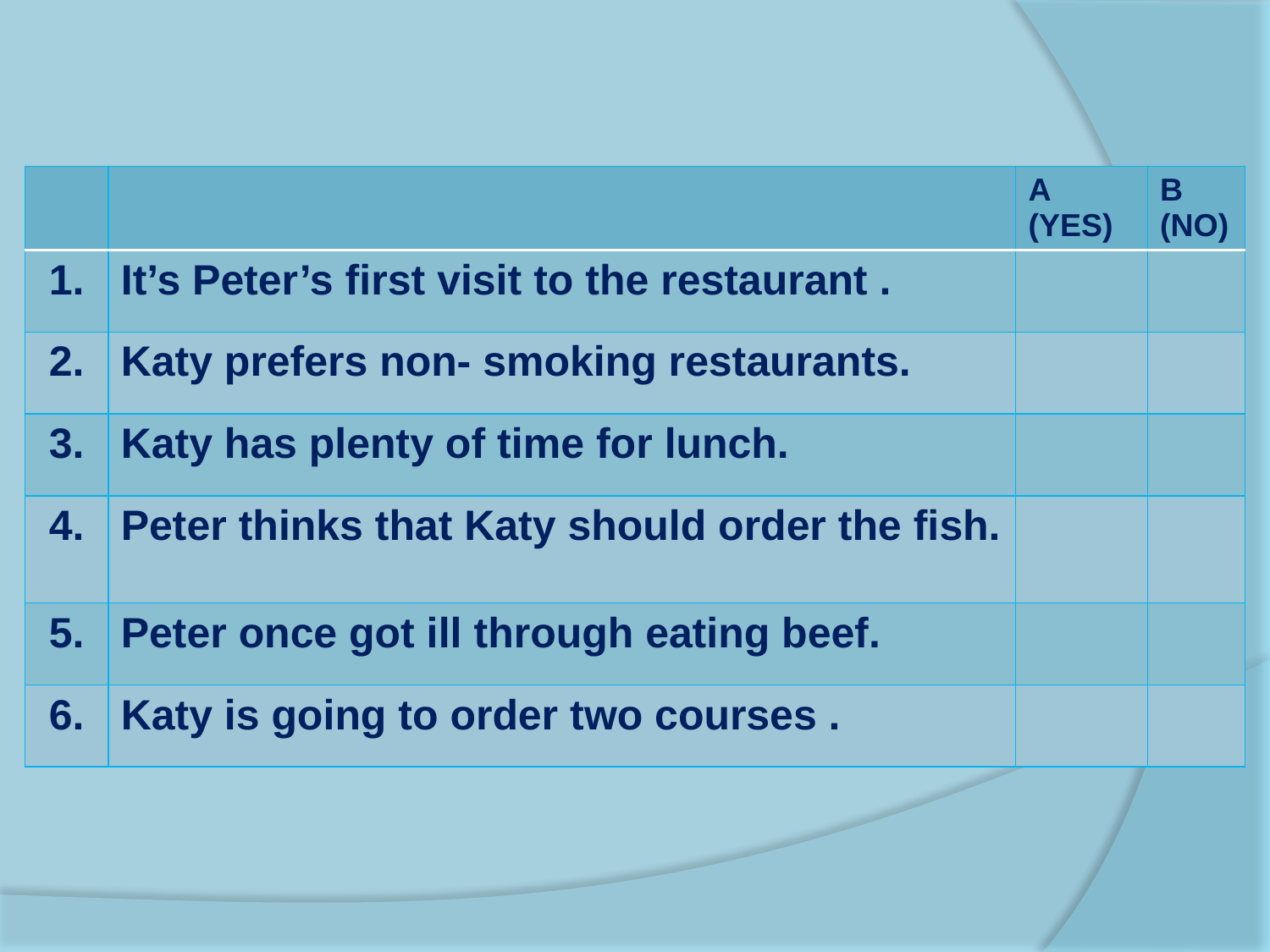

|  |  | A (YES) | B (NO) |
| --- | --- | --- | --- |
| 1. | It’s Peter’s first visit to the restaurant . |  |  |
| 2. | Katy prefers non- smoking restaurants. |  |  |
| 3. | Katy has plenty of time for lunch. |  |  |
| 4. | Peter thinks that Katy should order the fish. |  |  |
| 5. | Peter once got ill through eating beef. |  |  |
| 6. | Katy is going to order two courses . |  |  |